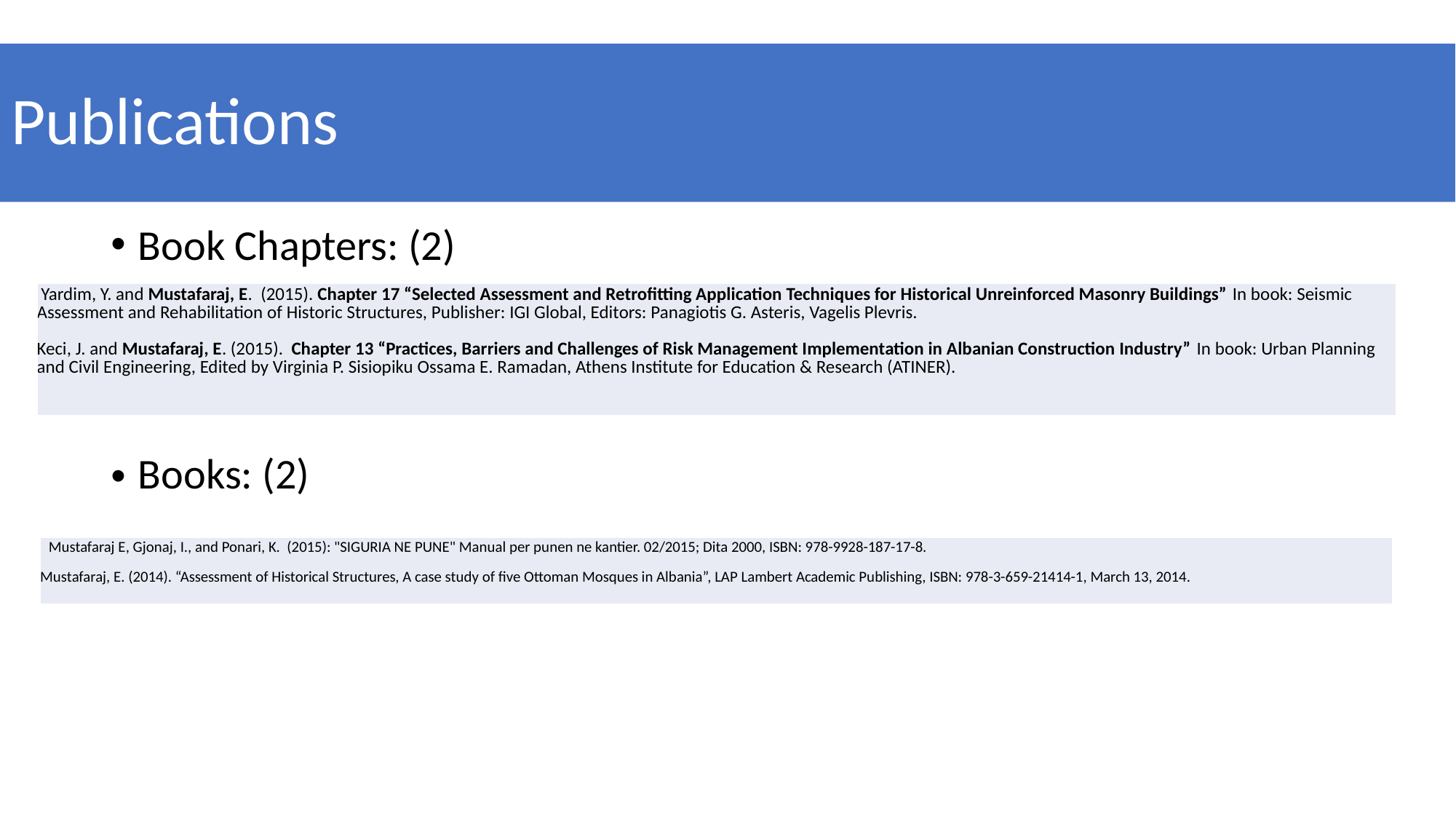

# Publications
Book Chapters: (2)

| Yardim, Y. and Mustafaraj, E. (2015). Chapter 17 “Selected Assessment and Retrofitting Application Techniques for Historical Unreinforced Masonry Buildings” In book: Seismic Assessment and Rehabilitation of Historic Structures, Publisher: IGI Global, Editors: Panagiotis G. Asteris, Vagelis Plevris.   Keci, J. and Mustafaraj, E. (2015). Chapter 13 “Practices, Barriers and Challenges of Risk Management Implementation in Albanian Construction Industry” In book: Urban Planning and Civil Engineering, Edited by Virginia P. Sisiopiku Ossama E. Ramadan, Athens Institute for Education & Research (ATINER). |
| --- |
Books: (2)

| Mustafaraj E, Gjonaj, I., and Ponari, K. (2015): "SIGURIA NE PUNE" Manual per punen ne kantier. 02/2015; Dita 2000, ISBN: 978-9928-187-17-8.   Mustafaraj, E. (2014). “Assessment of Historical Structures, A case study of five Ottoman Mosques in Albania”, LAP Lambert Academic Publishing, ISBN: 978-3-659-21414-1, March 13, 2014. |
| --- |